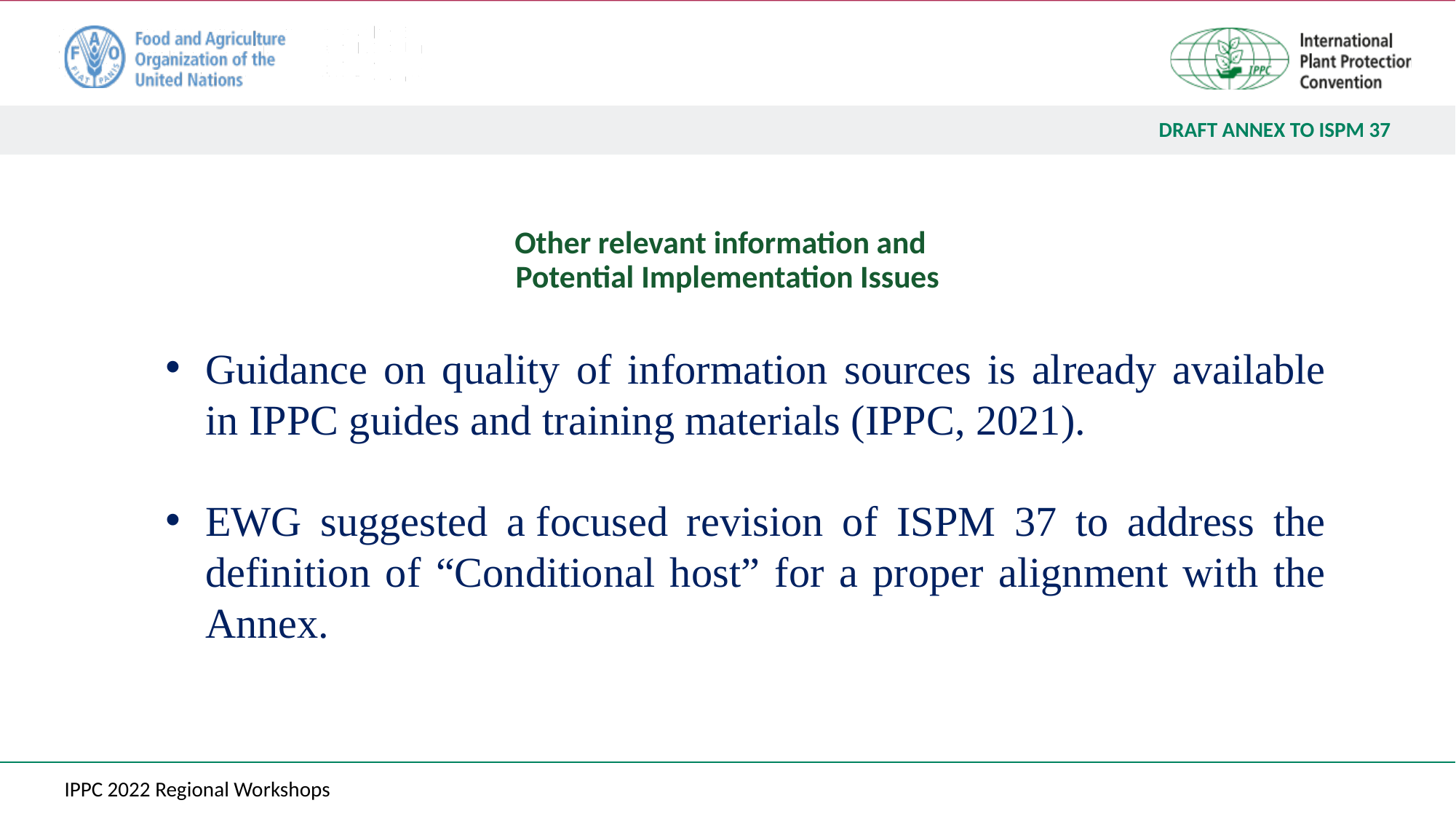

# Other relevant information and Potential Implementation Issues

Guidance on quality of information sources is already available in IPPC guides and training materials (IPPC, 2021).

EWG suggested a focused revision of ISPM 37 to address the definition of “Conditional host” for a proper alignment with the Annex.